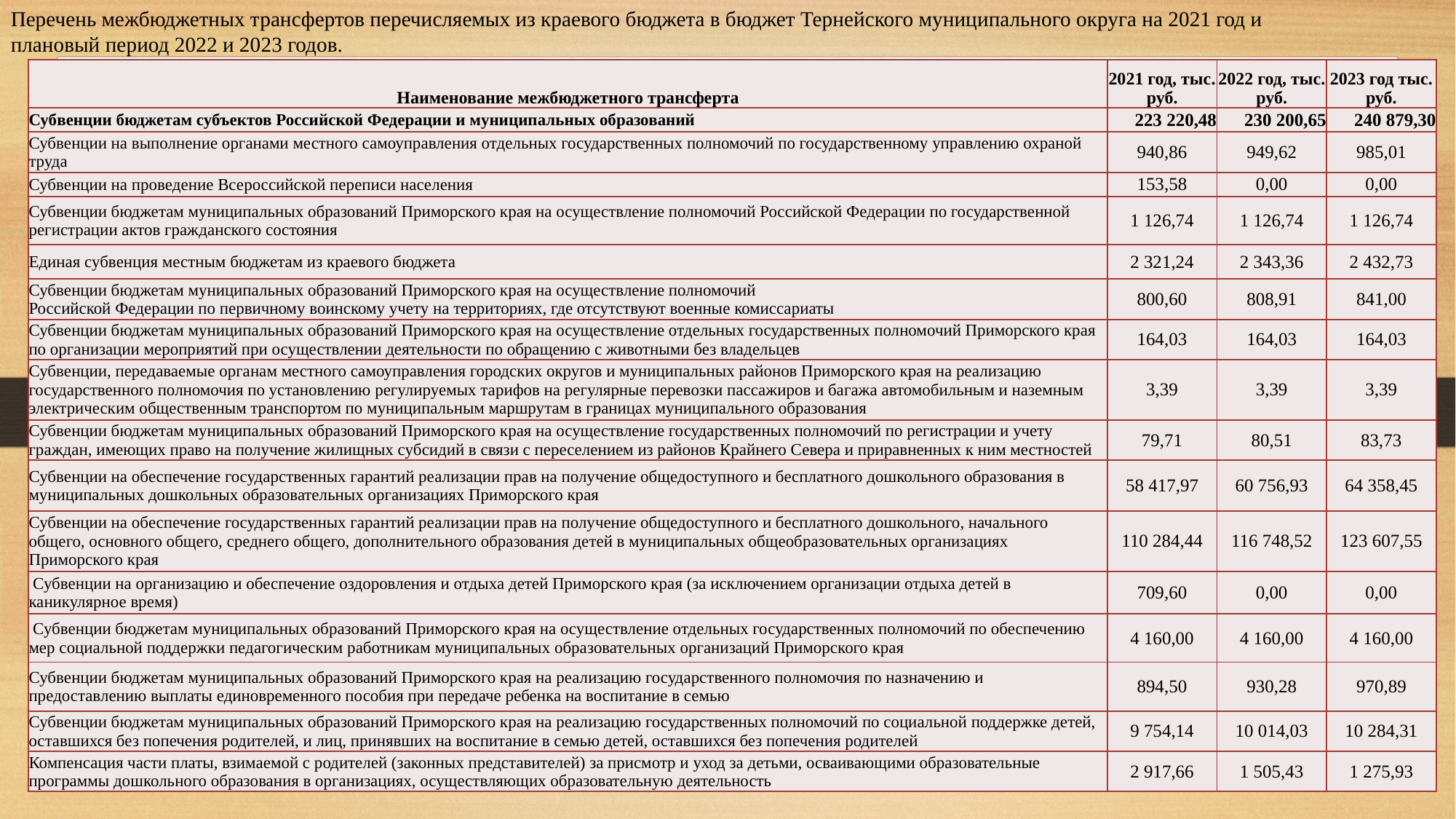

Перечень межбюджетных трансфертов перечисляемых из краевого бюджета в бюджет Тернейского муниципального округа на 2021 год и плановый период 2022 и 2023 годов.
| Наименование межбюджетного трансферта | 2021 год, тыс. руб. | 2022 год, тыс. руб. | 2023 год тыс. руб. |
| --- | --- | --- | --- |
| Субвенции бюджетам субъектов Российской Федерации и муниципальных образований | 223 220,48 | 230 200,65 | 240 879,30 |
| Субвенции на выполнение органами местного самоуправления отдельных государственных полномочий по государственному управлению охраной труда | 940,86 | 949,62 | 985,01 |
| Субвенции на проведение Всероссийской переписи населения | 153,58 | 0,00 | 0,00 |
| Субвенции бюджетам муниципальных образований Приморского края на осуществление полномочий Российской Федерации по государственной регистрации актов гражданского состояния | 1 126,74 | 1 126,74 | 1 126,74 |
| Единая субвенция местным бюджетам из краевого бюджета | 2 321,24 | 2 343,36 | 2 432,73 |
| Субвенции бюджетам муниципальных образований Приморского края на осуществление полномочий Российской Федерации по первичному воинскому учету на территориях, где отсутствуют военные комиссариаты | 800,60 | 808,91 | 841,00 |
| Субвенции бюджетам муниципальных образований Приморского края на осуществление отдельных государственных полномочий Приморского края по организации мероприятий при осуществлении деятельности по обращению с животными без владельцев | 164,03 | 164,03 | 164,03 |
| Субвенции, передаваемые органам местного самоуправления городских округов и муниципальных районов Приморского края на реализацию государственного полномочия по установлению регулируемых тарифов на регулярные перевозки пассажиров и багажа автомобильным и наземным электрическим общественным транспортом по муниципальным маршрутам в границах муниципального образования | 3,39 | 3,39 | 3,39 |
| Субвенции бюджетам муниципальных образований Приморского края на осуществление государственных полномочий по регистрации и учету граждан, имеющих право на получение жилищных субсидий в связи с переселением из районов Крайнего Севера и приравненных к ним местностей | 79,71 | 80,51 | 83,73 |
| Субвенции на обеспечение государственных гарантий реализации прав на получение общедоступного и бесплатного дошкольного образования в муниципальных дошкольных образовательных организациях Приморского края | 58 417,97 | 60 756,93 | 64 358,45 |
| Субвенции на обеспечение государственных гарантий реализации прав на получение общедоступного и бесплатного дошкольного, начального общего, основного общего, среднего общего, дополнительного образования детей в муниципальных общеобразовательных организациях Приморского края | 110 284,44 | 116 748,52 | 123 607,55 |
| Субвенции на организацию и обеспечение оздоровления и отдыха детей Приморского края (за исключением организации отдыха детей в каникулярное время) | 709,60 | 0,00 | 0,00 |
| Субвенции бюджетам муниципальных образований Приморского края на осуществление отдельных государственных полномочий по обеспечению мер социальной поддержки педагогическим работникам муниципальных образовательных организаций Приморского края | 4 160,00 | 4 160,00 | 4 160,00 |
| Субвенции бюджетам муниципальных образований Приморского края на реализацию государственного полномочия по назначению и предоставлению выплаты единовременного пособия при передаче ребенка на воспитание в семью | 894,50 | 930,28 | 970,89 |
| Субвенции бюджетам муниципальных образований Приморского края на реализацию государственных полномочий по социальной поддержке детей, оставшихся без попечения родителей, и лиц, принявших на воспитание в семью детей, оставшихся без попечения родителей | 9 754,14 | 10 014,03 | 10 284,31 |
| Компенсация части платы, взимаемой с родителей (законных представителей) за присмотр и уход за детьми, осваивающими образовательные программы дошкольного образования в организациях, осуществляющих образовательную деятельность | 2 917,66 | 1 505,43 | 1 275,93 |